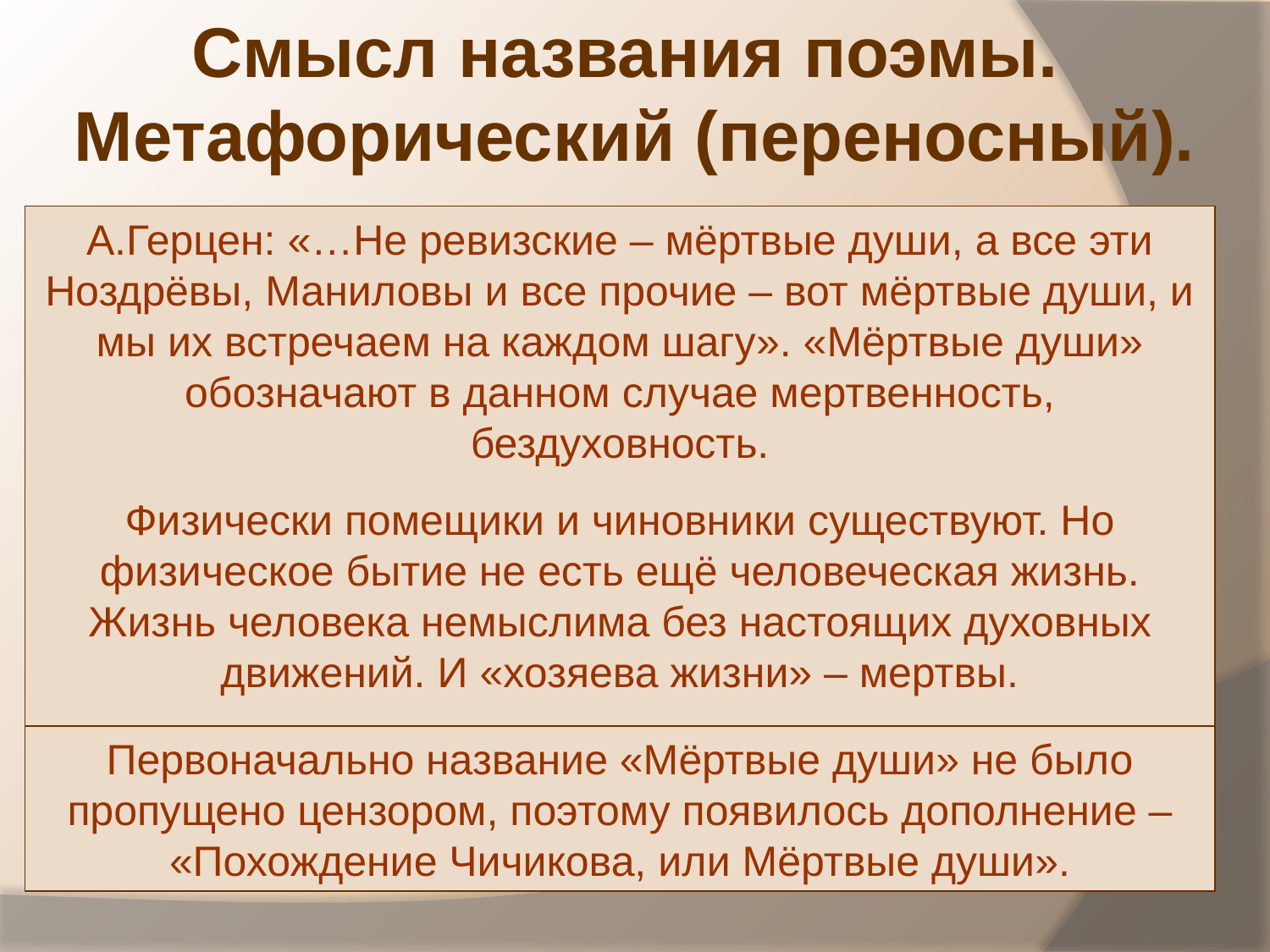

Смысл названия поэмы.
Метафорический (переносный).
А.Герцен: «…Не ревизские – мёртвые души, а все эти Ноздрёвы, Маниловы и все прочие – вот мёртвые души, и мы их встречаем на каждом шагу». «Мёртвые души» обозначают в данном случае мертвенность, бездуховность.
Физически помещики и чиновники существуют. Но физическое бытие не есть ещё человеческая жизнь. Жизнь человека немыслима без настоящих духовных движений. И «хозяева жизни» – мертвы.

Первоначально название «Мёртвые души» не было пропущено цензором, поэтому появилось дополнение – «Похождение Чичикова, или Мёртвые души».